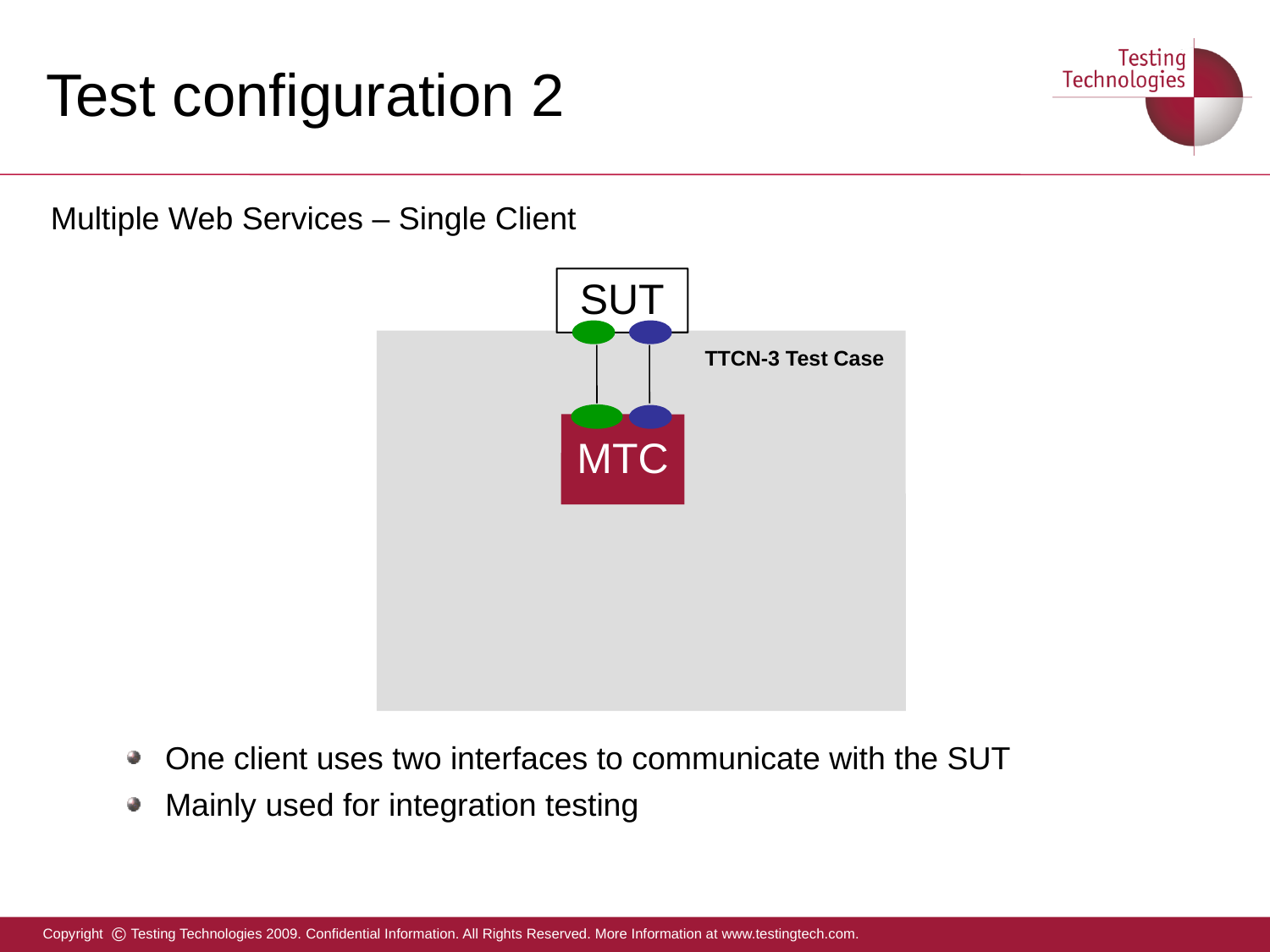

# Test configuration 2
Multiple Web Services – Single Client

SUT

TTCN-3 Test Case

MTC
One client uses two interfaces to communicate with the SUT
Mainly used for integration testing